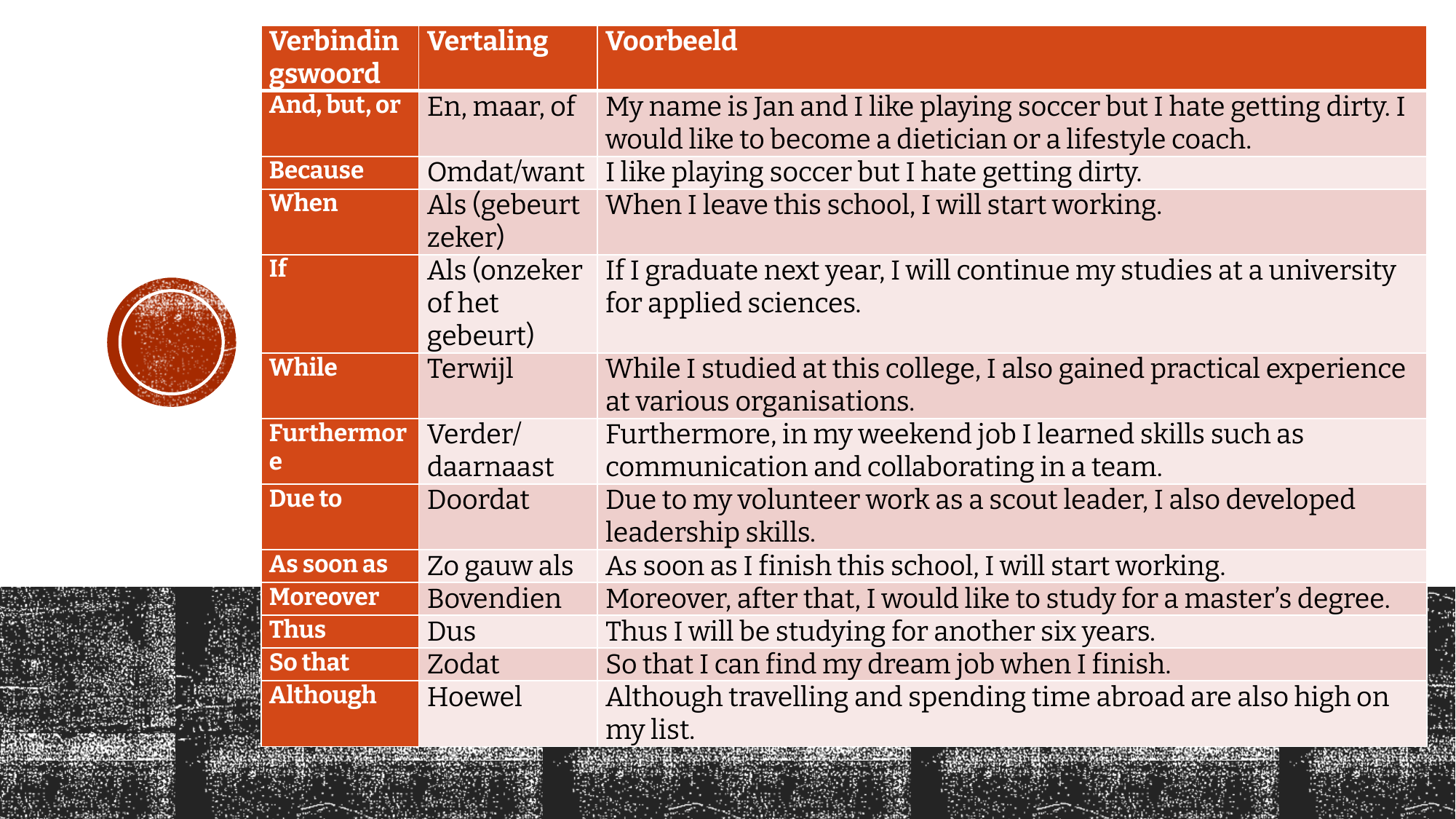

| Verbindingswoord | Vertaling | Voorbeeld |
| --- | --- | --- |
| And, but, or | En, maar, of | My name is Jan and I like playing soccer but I hate getting dirty. I would like to become a dietician or a lifestyle coach. |
| Because | Omdat/want | I like playing soccer but I hate getting dirty. |
| When | Als (gebeurt zeker) | When I leave this school, I will start working. |
| If | Als (onzeker of het gebeurt) | If I graduate next year, I will continue my studies at a university for applied sciences. |
| While | Terwijl | While I studied at this college, I also gained practical experience at various organisations. |
| Furthermore | Verder/daarnaast | Furthermore, in my weekend job I learned skills such as communication and collaborating in a team. |
| Due to | Doordat | Due to my volunteer work as a scout leader, I also developed leadership skills. |
| As soon as | Zo gauw als | As soon as I finish this school, I will start working. |
| Moreover | Bovendien | Moreover, after that, I would like to study for a master’s degree. |
| Thus | Dus | Thus I will be studying for another six years. |
| So that | Zodat | So that I can find my dream job when I finish. |
| Although | Hoewel | Although travelling and spending time abroad are also high on my list. |